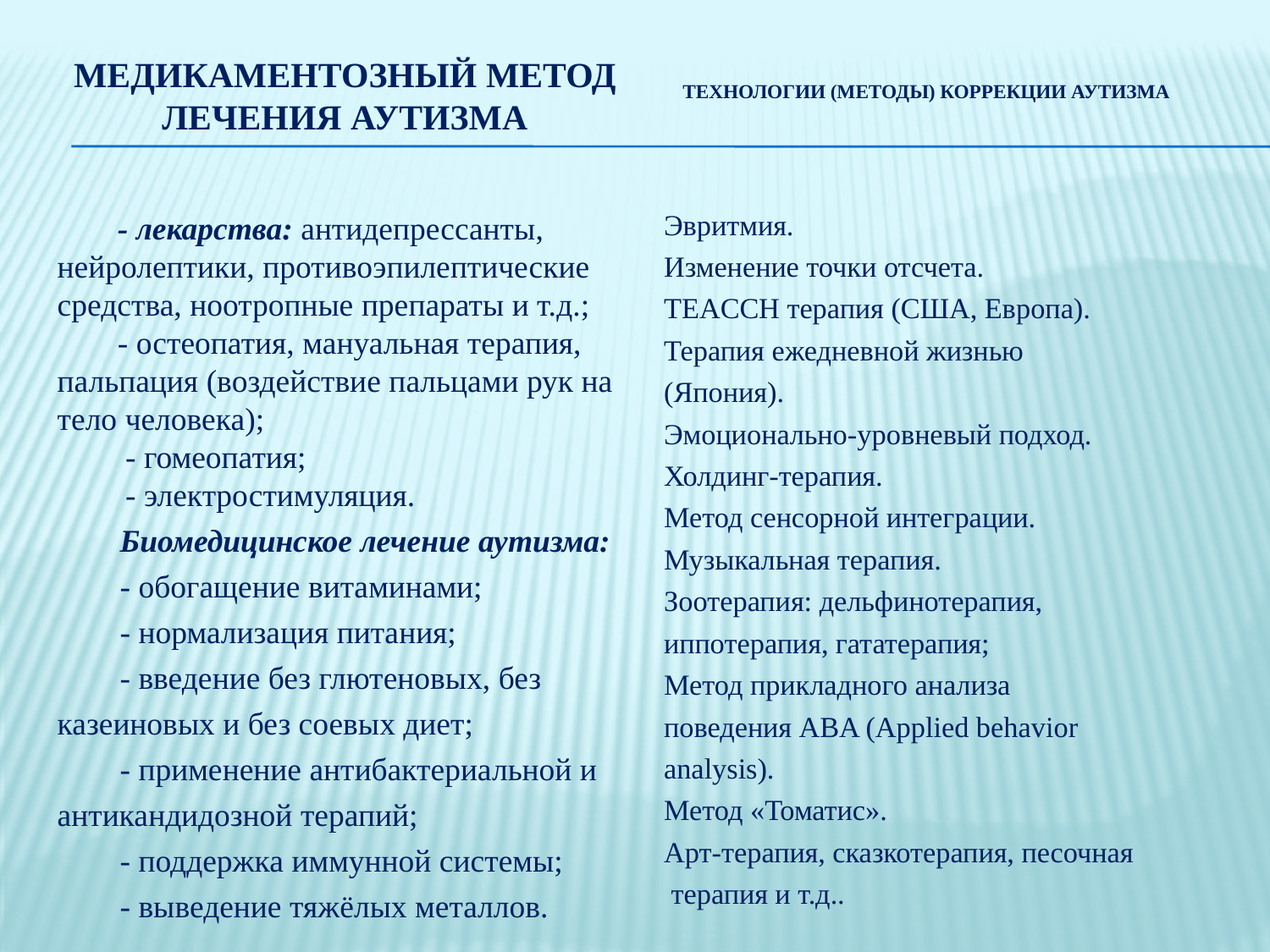

МЕДИКАМЕНТОЗНЫЙ МЕТОД ЛЕЧЕНИЯ АУТИЗМА
# Технологии (методы) коррекции аутизма

- лекарства: антидепрессанты, нейролептики, противоэпилептические средства, ноотропные препараты и т.д.;
- остеопатия, мануальная терапия, пальпация (воздействие пальцами рук на тело человека);
 - гомеопатия;
 - электростимуляция.
Биомедицинское лечение аутизма:
- обогащение витаминами;
- нормализация питания;
- введение без глютеновых, без казеиновых и без соевых диет;
- применение антибактериальной и антикандидозной терапий;
- поддержка иммунной системы;
- выведение тяжёлых металлов.

Эвритмия.
Изменение точки отсчета.
TEACCH терапия (США, Европа).
Терапия ежедневной жизнью
(Япония).
Эмоционально-уровневый подход.
Холдинг-терапия.
Метод сенсорной интеграции.
Музыкальная терапия.
Зоотерапия: дельфинотерапия,
иппотерапия, гататерапия;
Метод прикладного анализа
поведения ABA (Applied behavior
analysis).
Метод «Томатис».
Арт-терапия, сказкотерапия, песочная
 терапия и т.д..